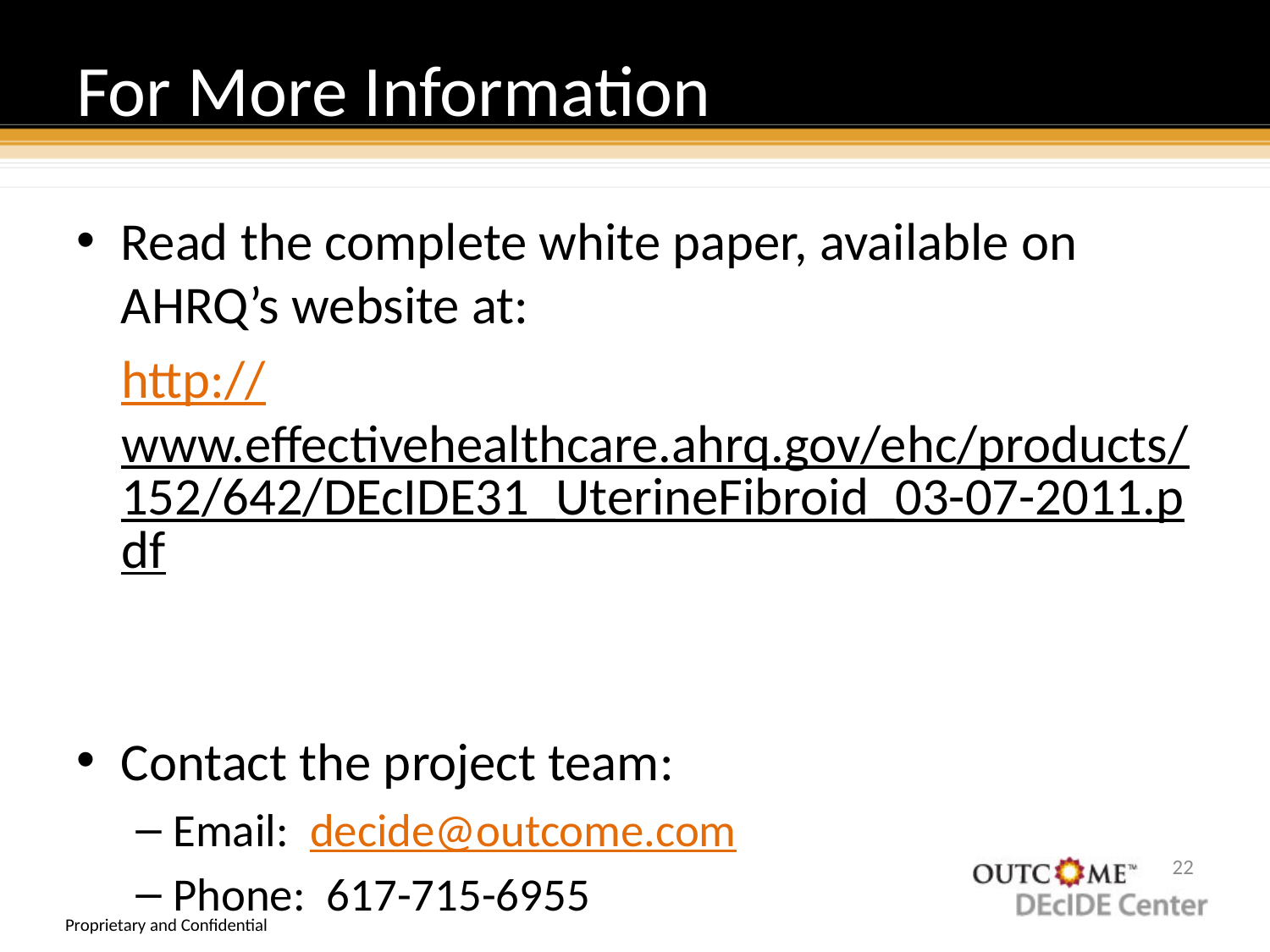

# For More Information
Read the complete white paper, available on AHRQ’s website at:
http://www.effectivehealthcare.ahrq.gov/ehc/products/152/642/DEcIDE31_UterineFibroid_03-07-2011.pdf

Contact the project team:
Email:  decide@outcome.com
Phone:  617-715-6955

22